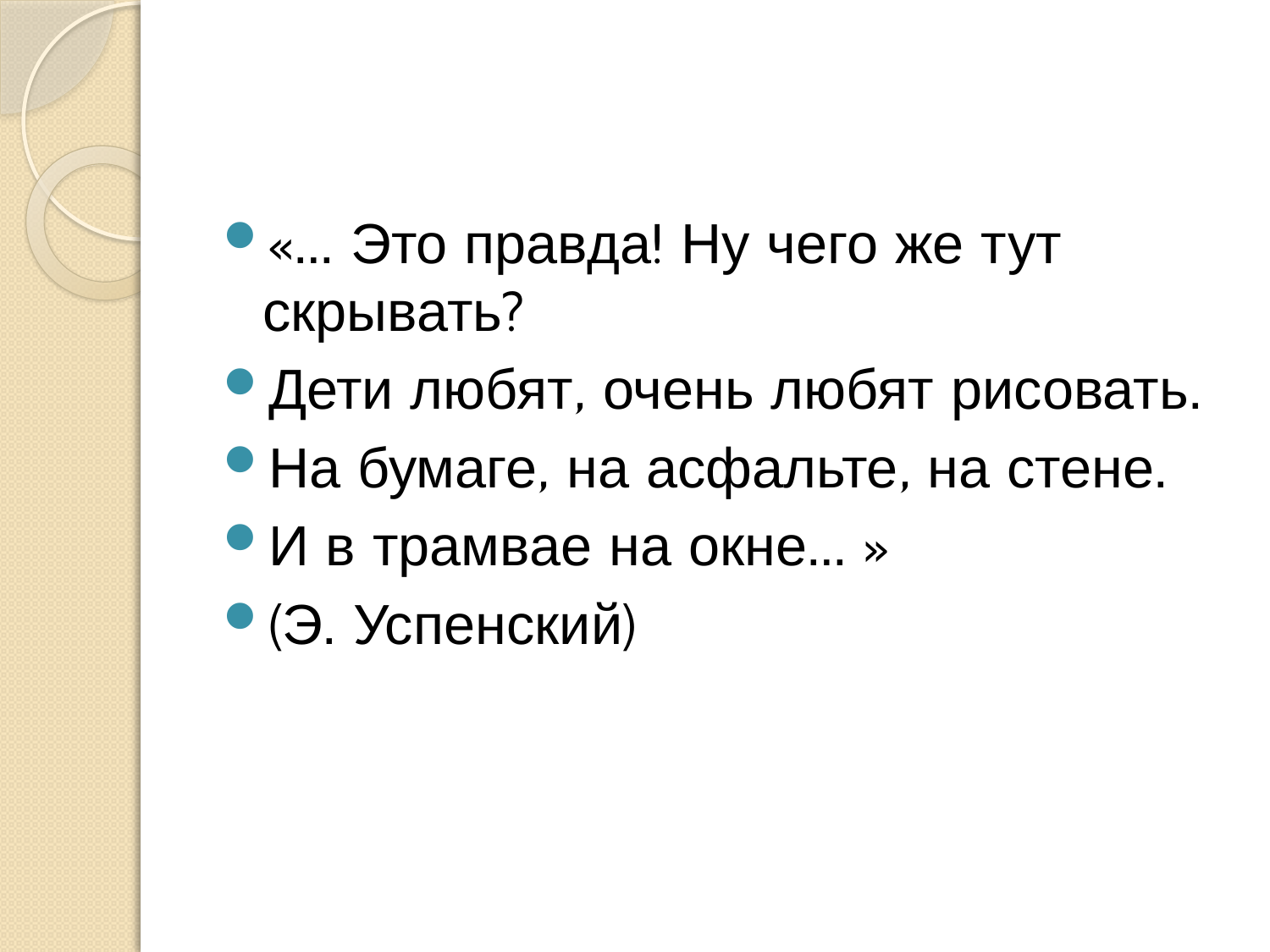

#
«… Это правда! Ну чего же тут скрывать?
Дети любят, очень любят рисовать.
На бумаге, на асфальте, на стене.
И в трамвае на окне… »
(Э. Успенский)